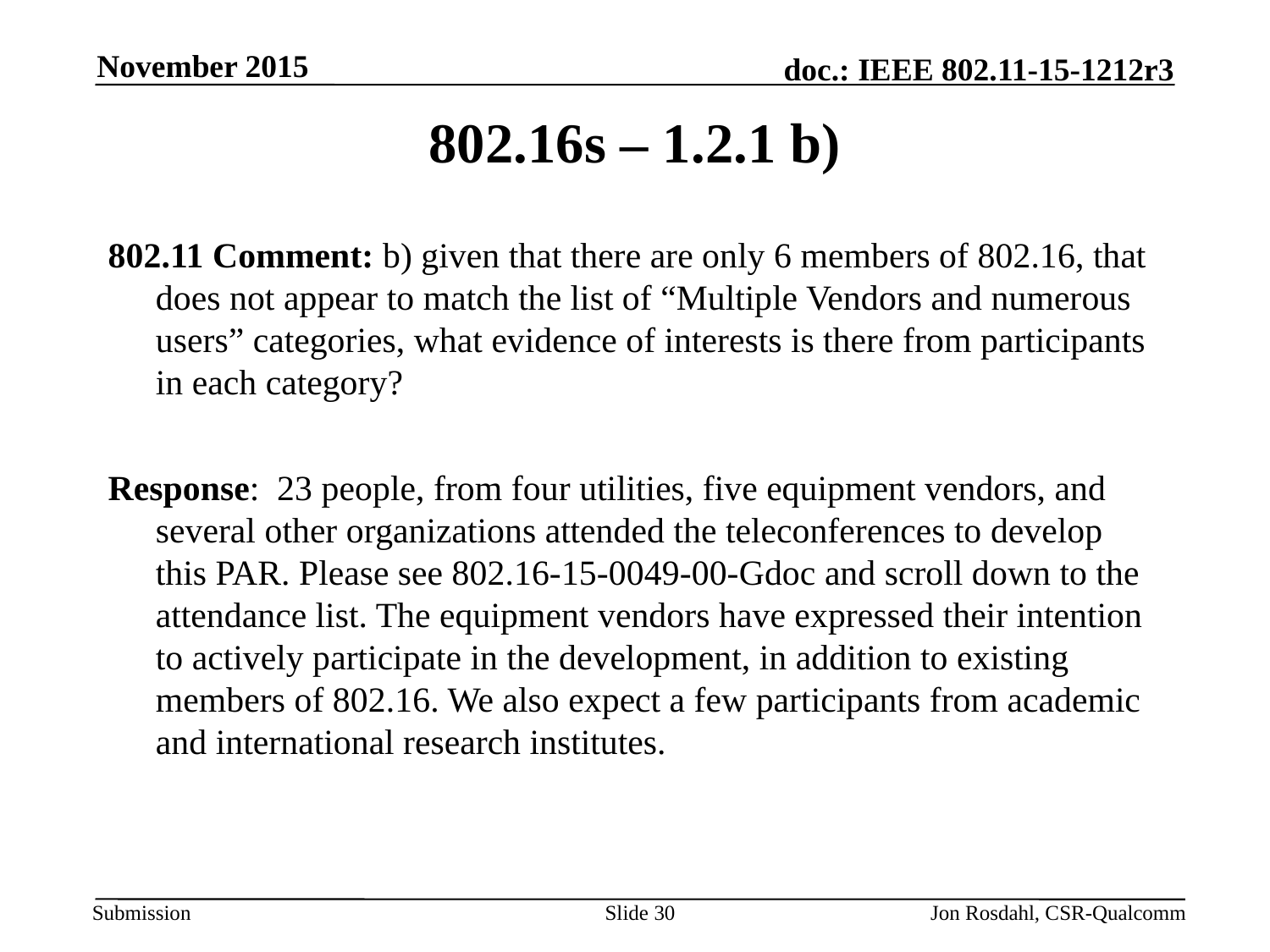

November 2015
# 802.16s – 1.2.1 b)
802.11 Comment: b) given that there are only 6 members of 802.16, that does not appear to match the list of “Multiple Vendors and numerous users” categories, what evidence of interests is there from participants in each category?

Response:  23 people, from four utilities, five equipment vendors, and several other organizations attended the teleconferences to develop this PAR. Please see 802.16-15-0049-00-Gdoc and scroll down to the attendance list. The equipment vendors have expressed their intention to actively participate in the development, in addition to existing members of 802.16. We also expect a few participants from academic and international research institutes.
Slide 30
Jon Rosdahl, CSR-Qualcomm